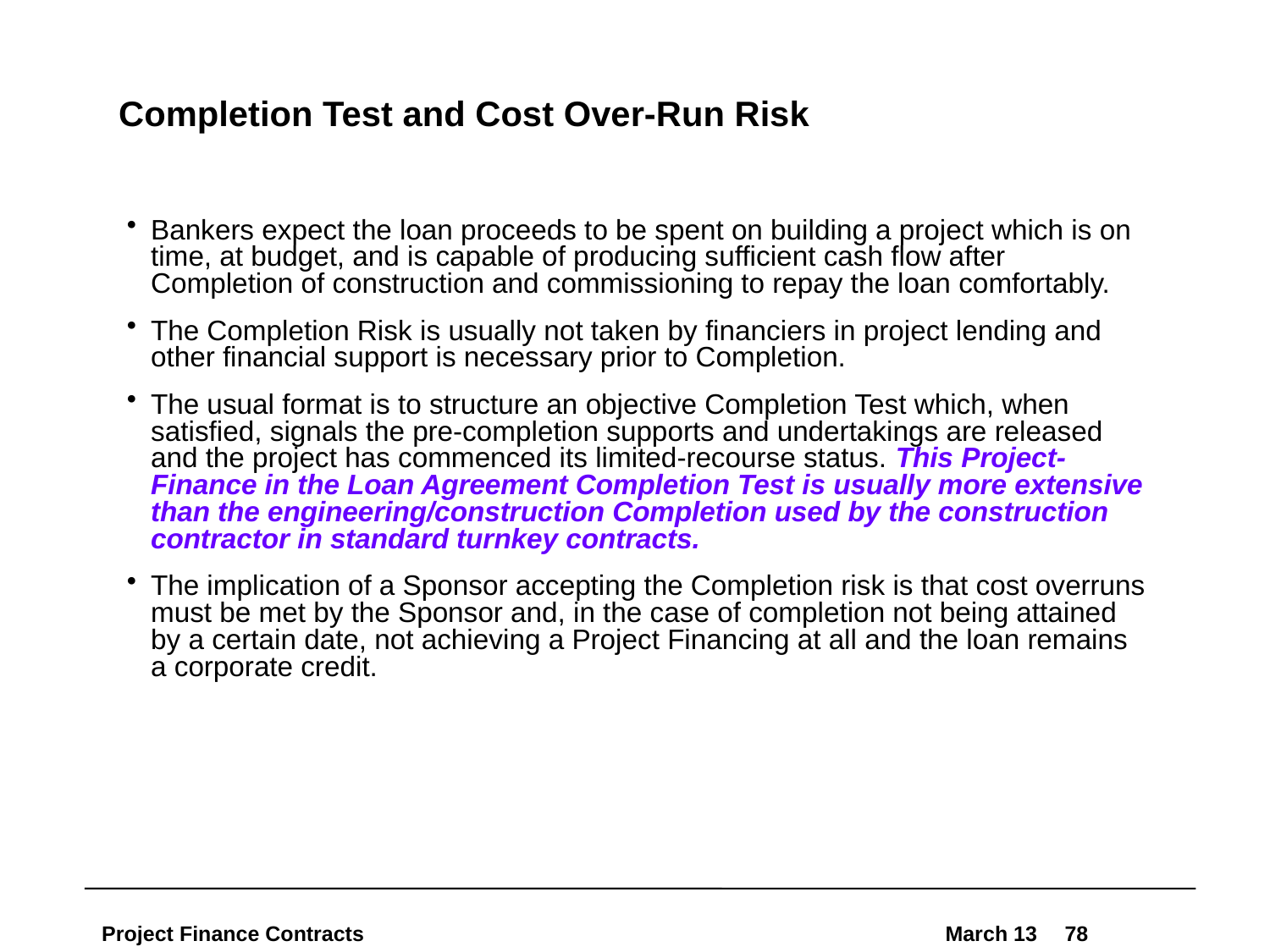

# Completion Test and Cost Over-Run Risk
Bankers expect the loan proceeds to be spent on building a project which is on time, at budget, and is capable of producing sufficient cash flow after Completion of construction and commissioning to repay the loan comfortably.
The Completion Risk is usually not taken by financiers in project lending and other financial support is necessary prior to Completion.
The usual format is to structure an objective Completion Test which, when satisfied, signals the pre-completion supports and undertakings are released and the project has commenced its limited-recourse status. This Project-Finance in the Loan Agreement Completion Test is usually more extensive than the engineering/construction Completion used by the construction contractor in standard turnkey contracts.
The implication of a Sponsor accepting the Completion risk is that cost overruns must be met by the Sponsor and, in the case of completion not being attained by a certain date, not achieving a Project Financing at all and the loan remains a corporate credit.